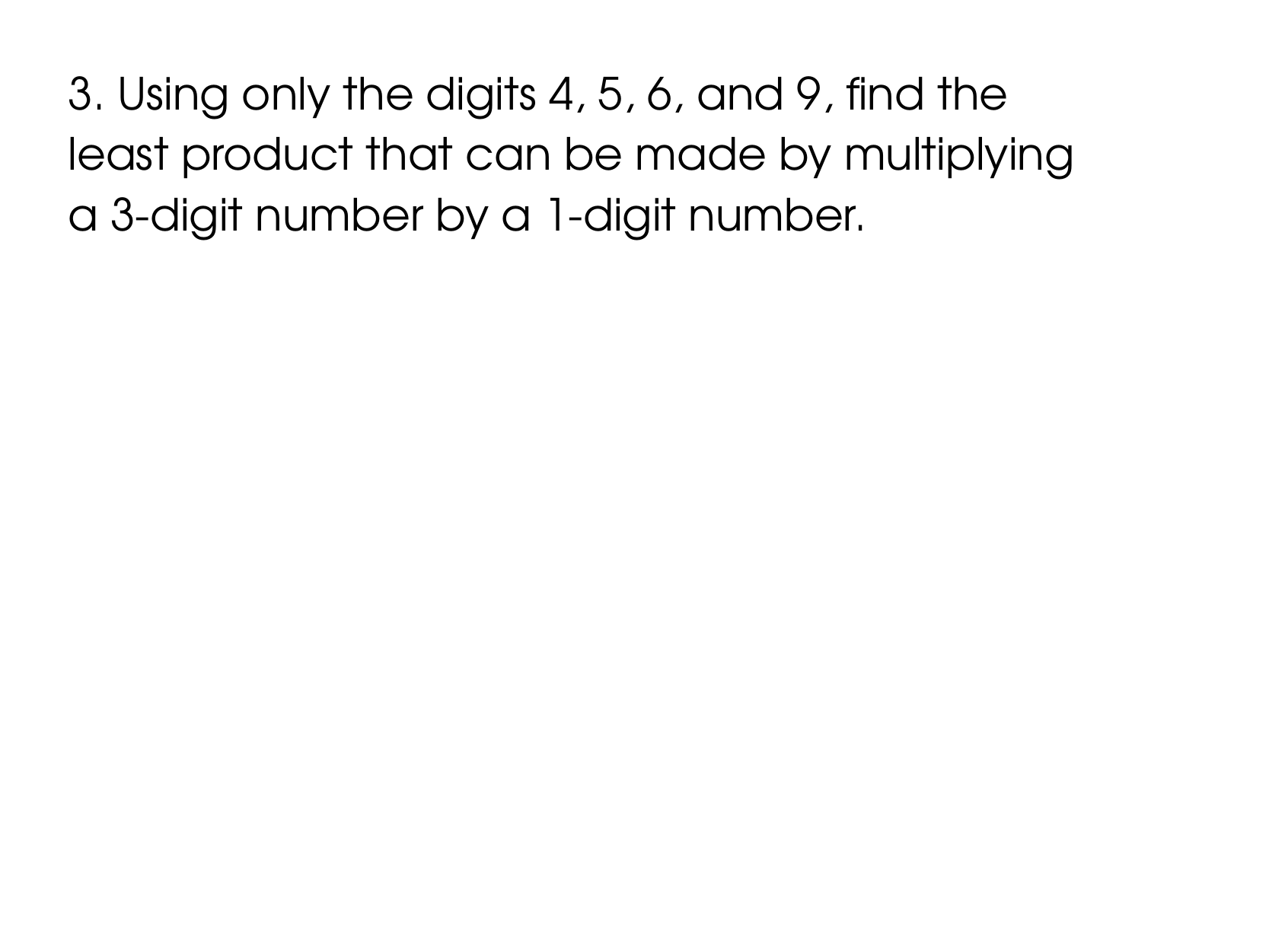

3. Using only the digits 4, 5, 6, and 9, find the least product that can be made by multiplying a 3-digit number by a 1-digit number.